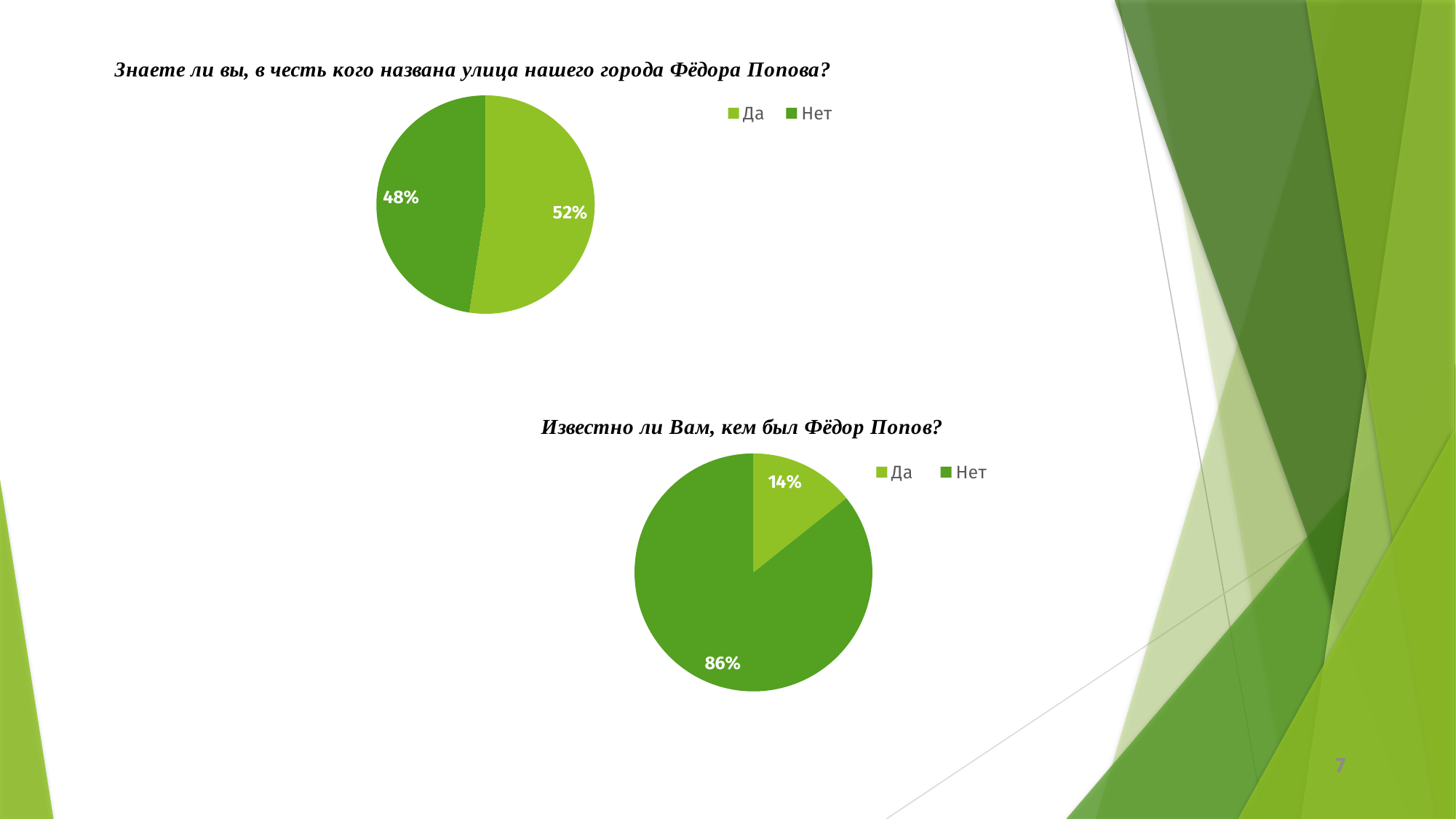

### Chart

| Category | Продажи |
|---|---|
| Да | 11.0 |
| Нет | 10.0 |

### Chart

| Category | Продажи |
|---|---|
| Да | 3.0 |
| Нет | 18.0 |
7